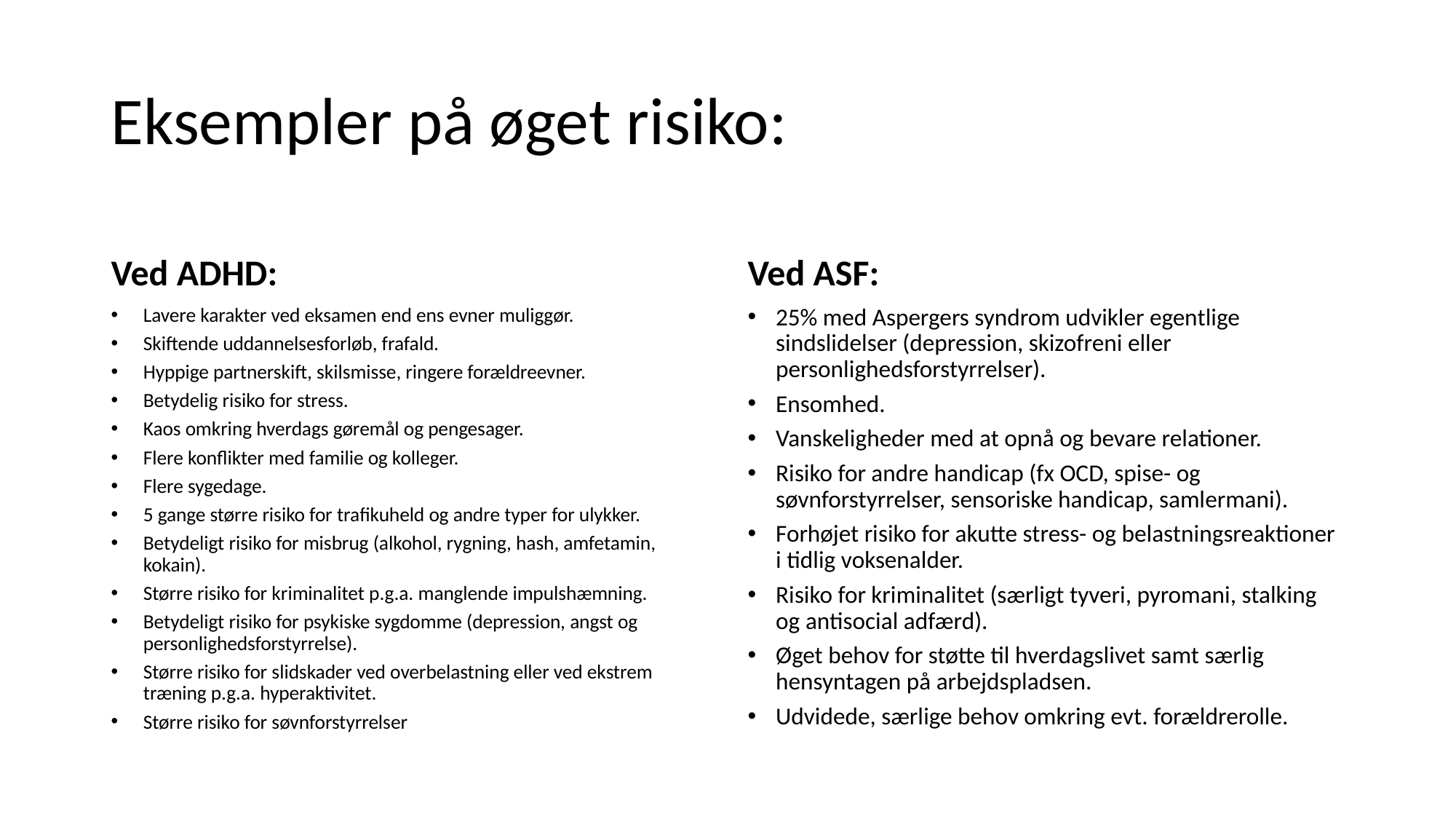

# Eksempler på øget risiko:
Ved ADHD:
Ved ASF:
Lavere karakter ved eksamen end ens evner muliggør.
Skiftende uddannelsesforløb, frafald.
Hyppige partnerskift, skilsmisse, ringere forældreevner.
Betydelig risiko for stress.
Kaos omkring hverdags gøremål og pengesager.
Flere konflikter med familie og kolleger.
Flere sygedage.
5 gange større risiko for trafikuheld og andre typer for ulykker.
Betydeligt risiko for misbrug (alkohol, rygning, hash, amfetamin, kokain).
Større risiko for kriminalitet p.g.a. manglende impulshæmning.
Betydeligt risiko for psykiske sygdomme (depression, angst og personlighedsforstyrrelse).
Større risiko for slidskader ved overbelastning eller ved ekstrem træning p.g.a. hyperaktivitet.
Større risiko for søvnforstyrrelser
25% med Aspergers syndrom udvikler egentlige sindslidelser (depression, skizofreni eller personlighedsforstyrrelser).
Ensomhed.
Vanskeligheder med at opnå og bevare relationer.
Risiko for andre handicap (fx OCD, spise- og søvnforstyrrelser, sensoriske handicap, samlermani).
Forhøjet risiko for akutte stress- og belastningsreaktioner i tidlig voksenalder.
Risiko for kriminalitet (særligt tyveri, pyromani, stalking og antisocial adfærd).
Øget behov for støtte til hverdagslivet samt særlig hensyntagen på arbejdspladsen.
Udvidede, særlige behov omkring evt. forældrerolle.